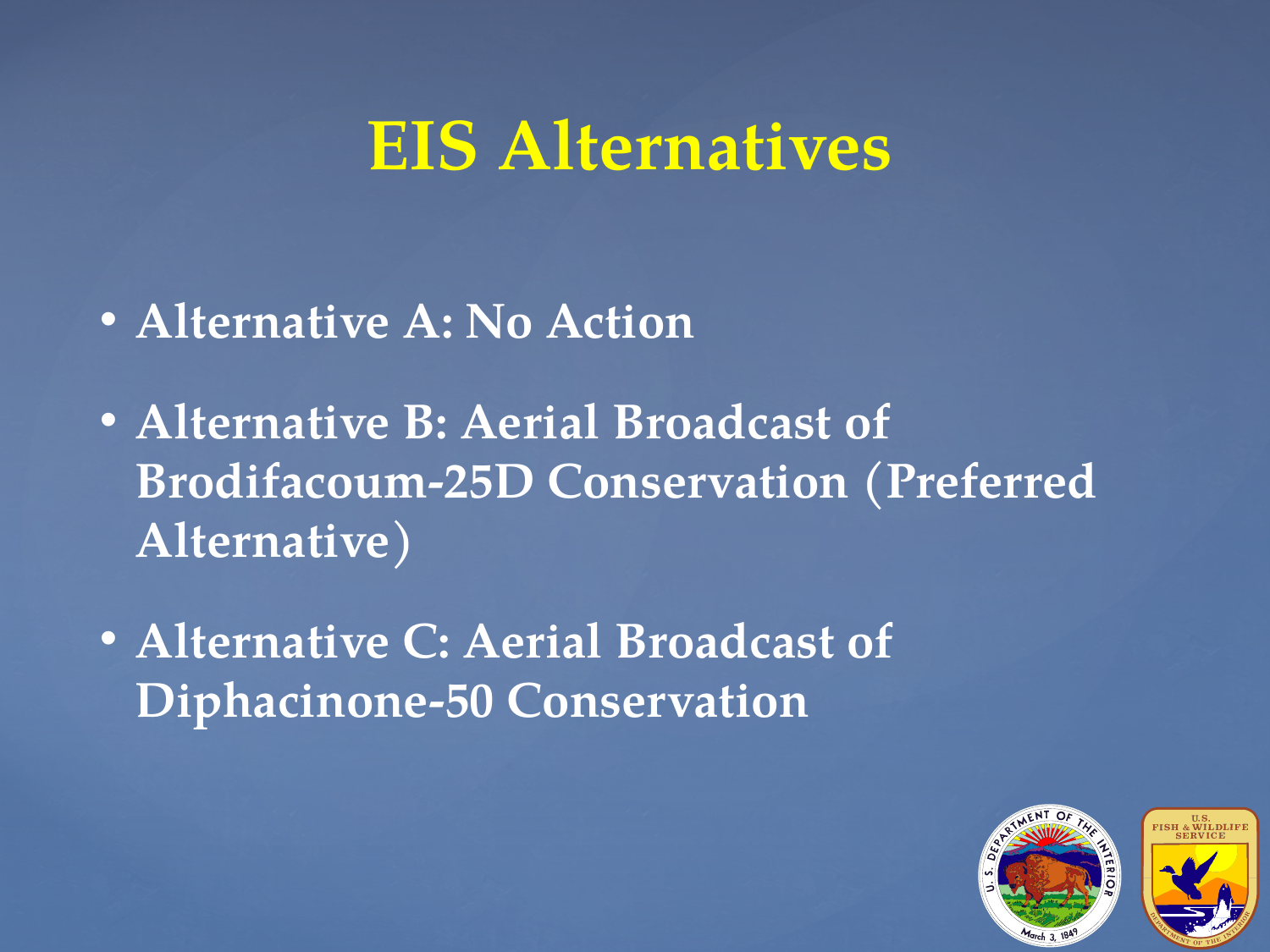

# EIS Alternatives
Alternative A: No Action
Alternative B: Aerial Broadcast of Brodifacoum-25D Conservation (Preferred Alternative)
Alternative C: Aerial Broadcast of Diphacinone-50 Conservation